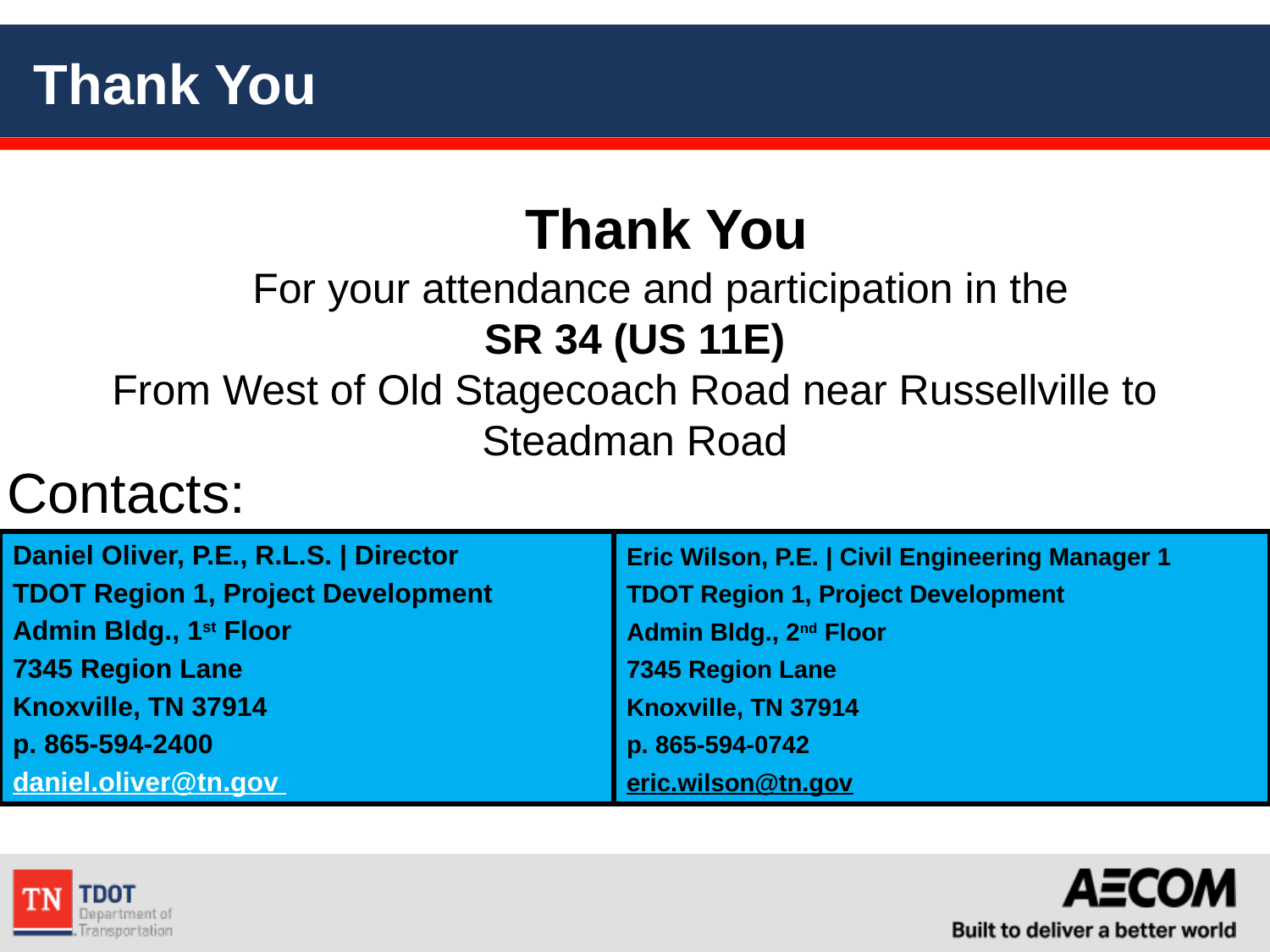

# Thank You

Thank You
For your attendance and participation in the
SR 34 (US 11E)
From West of Old Stagecoach Road near Russellville to Steadman Road
Contacts:
Daniel Oliver, P.E., R.L.S. | Director
TDOT Region 1, Project Development
Admin Bldg., 1st Floor
7345 Region Lane
Knoxville, TN 37914
p. 865-594-2400
daniel.oliver@tn.gov

Eric Wilson, P.E. | Civil Engineering Manager 1
TDOT Region 1, Project Development
Admin Bldg., 2nd Floor
7345 Region Lane
Knoxville, TN 37914
p. 865-594-0742
eric.wilson@tn.gov